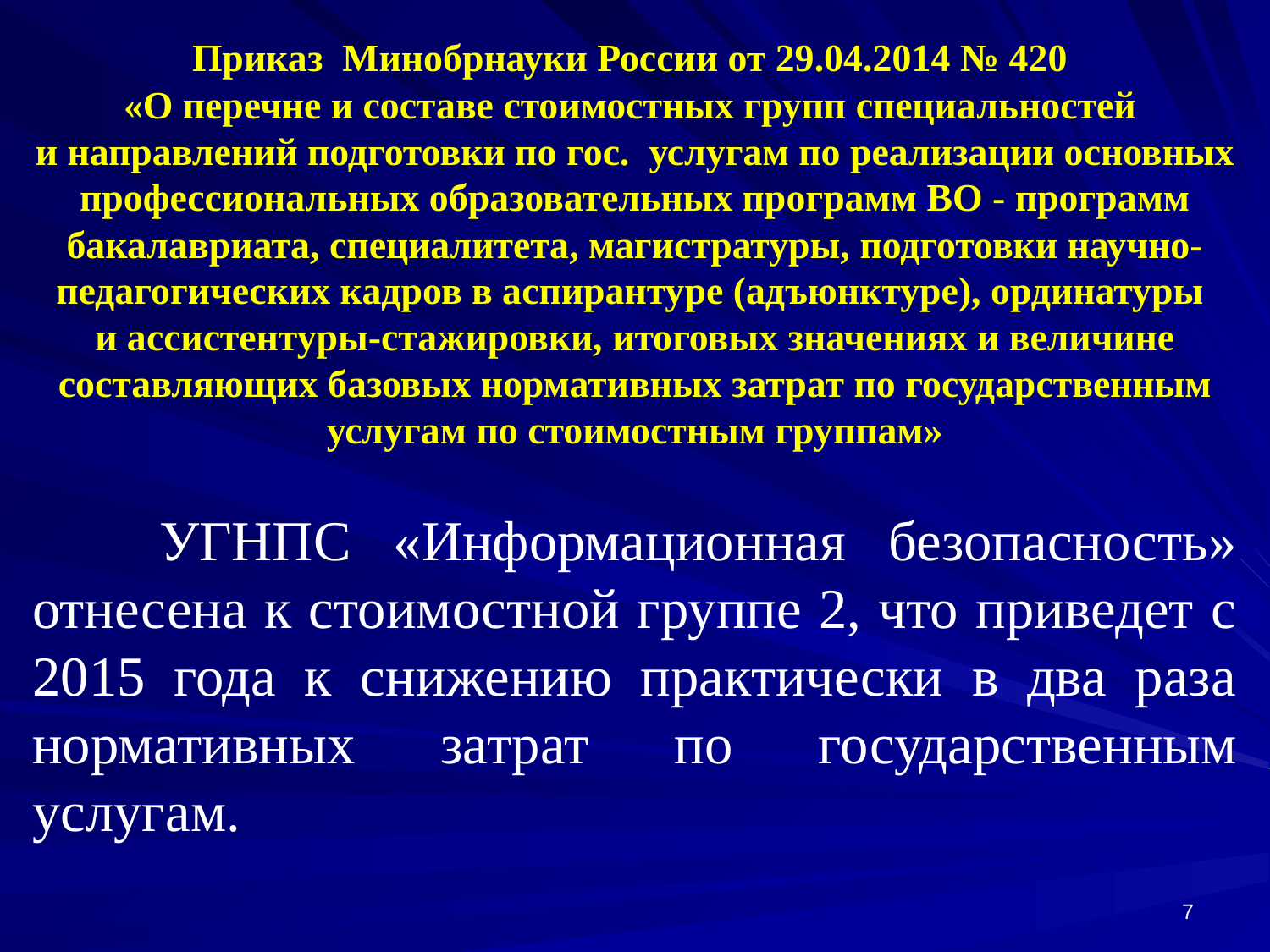

Приказ  Минобрнауки России от 29.04.2014 № 420
«О перечне и составе стоимостных групп специальностей
и направлений подготовки по гос.  услугам по реализации основных профессиональных образовательных программ ВО - программ бакалавриата, специалитета, магистратуры, подготовки научно-педагогических кадров в аспирантуре (адъюнктуре), ординатуры
и ассистентуры-стажировки, итоговых значениях и величине составляющих базовых нормативных затрат по государственным услугам по стоимостным группам»
	УГНПС «Информационная безопасность» отнесена к стоимостной группе 2, что приведет с 2015 года к снижению практически в два раза нормативных затрат по государственным услугам.
7